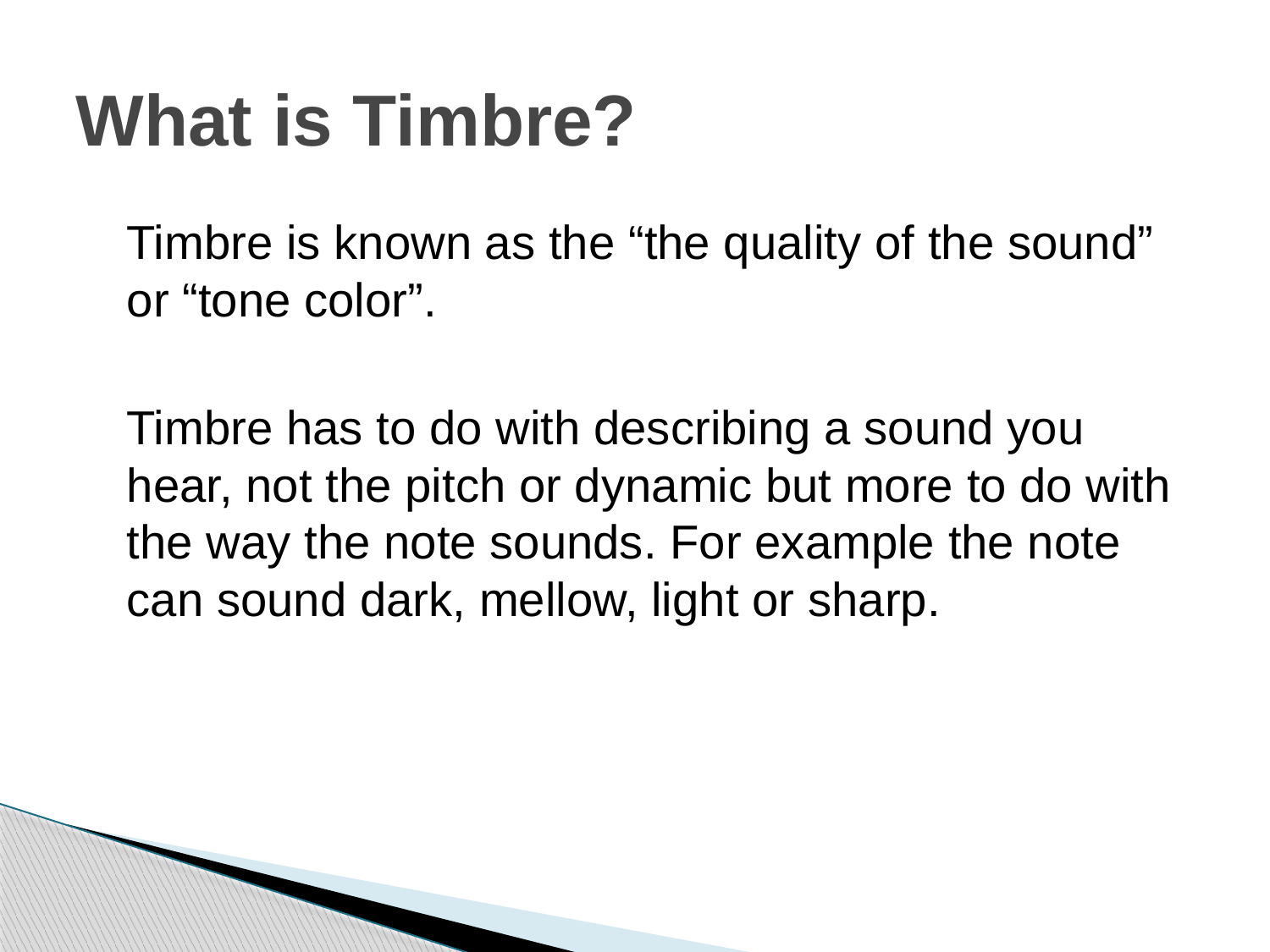

# What is Timbre?
	Timbre is known as the “the quality of the sound”  or “tone color”.

	Timbre has to do with describing a sound you hear, not the pitch or dynamic but more to do with the way the note sounds. For example the note can sound dark, mellow, light or sharp.